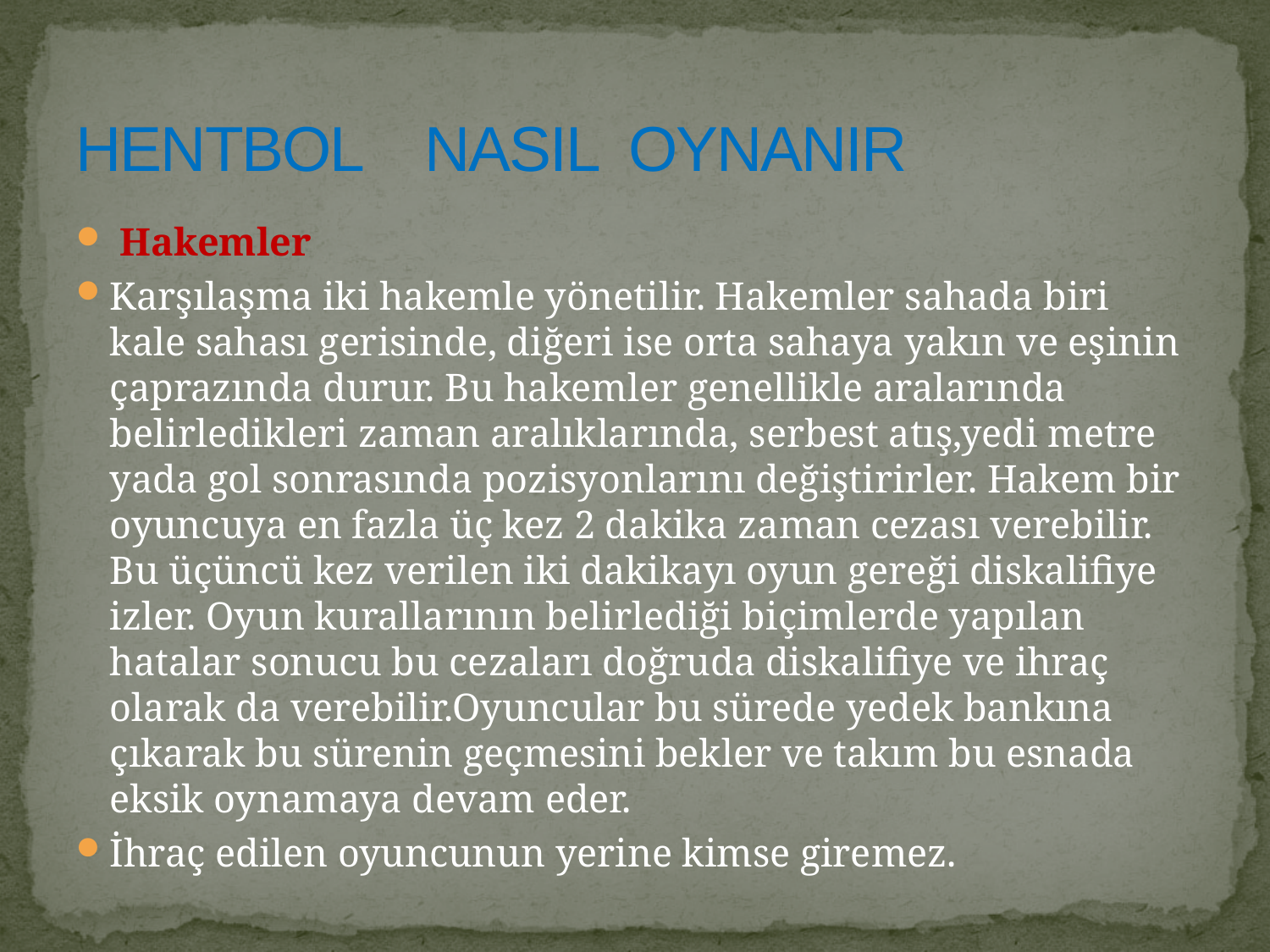

# HENTBOL    NASIL  OYNANIR
 Hakemler
Karşılaşma iki hakemle yönetilir. Hakemler sahada biri kale sahası gerisinde, diğeri ise orta sahaya yakın ve eşinin çaprazında durur. Bu hakemler genellikle aralarında belirledikleri zaman aralıklarında, serbest atış,yedi metre yada gol sonrasında pozisyonlarını değiştirirler. Hakem bir oyuncuya en fazla üç kez 2 dakika zaman cezası verebilir. Bu üçüncü kez verilen iki dakikayı oyun gereği diskalifiye izler. Oyun kurallarının belirlediği biçimlerde yapılan hatalar sonucu bu cezaları doğruda diskalifiye ve ihraç olarak da verebilir.Oyuncular bu sürede yedek bankına çıkarak bu sürenin geçmesini bekler ve takım bu esnada eksik oynamaya devam eder.
İhraç edilen oyuncunun yerine kimse giremez.